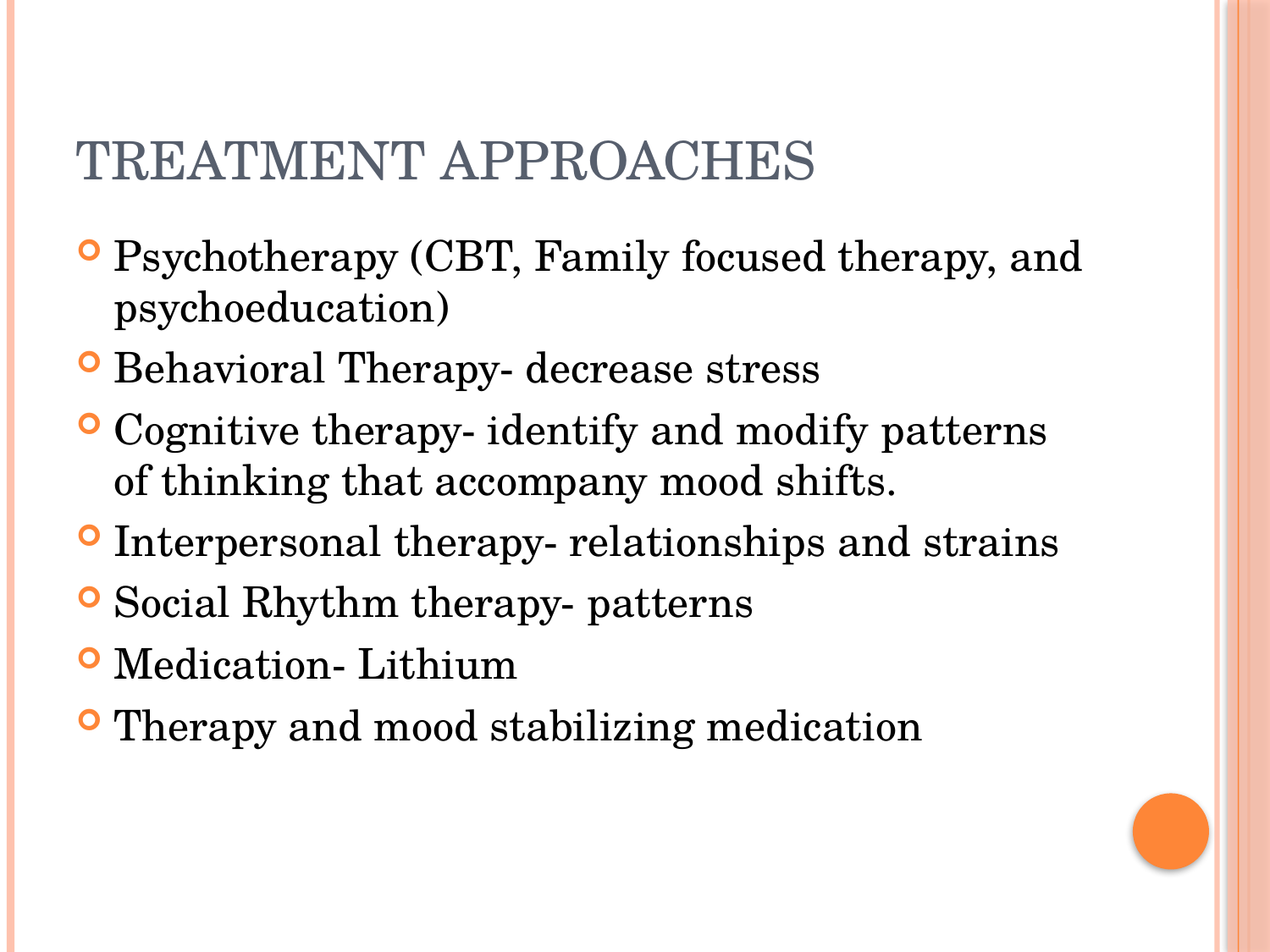

# Treatment Approaches
Psychotherapy (CBT, Family focused therapy, and psychoeducation)
Behavioral Therapy- decrease stress
Cognitive therapy- identify and modify patterns of thinking that accompany mood shifts.
Interpersonal therapy- relationships and strains
Social Rhythm therapy- patterns
Medication- Lithium
Therapy and mood stabilizing medication